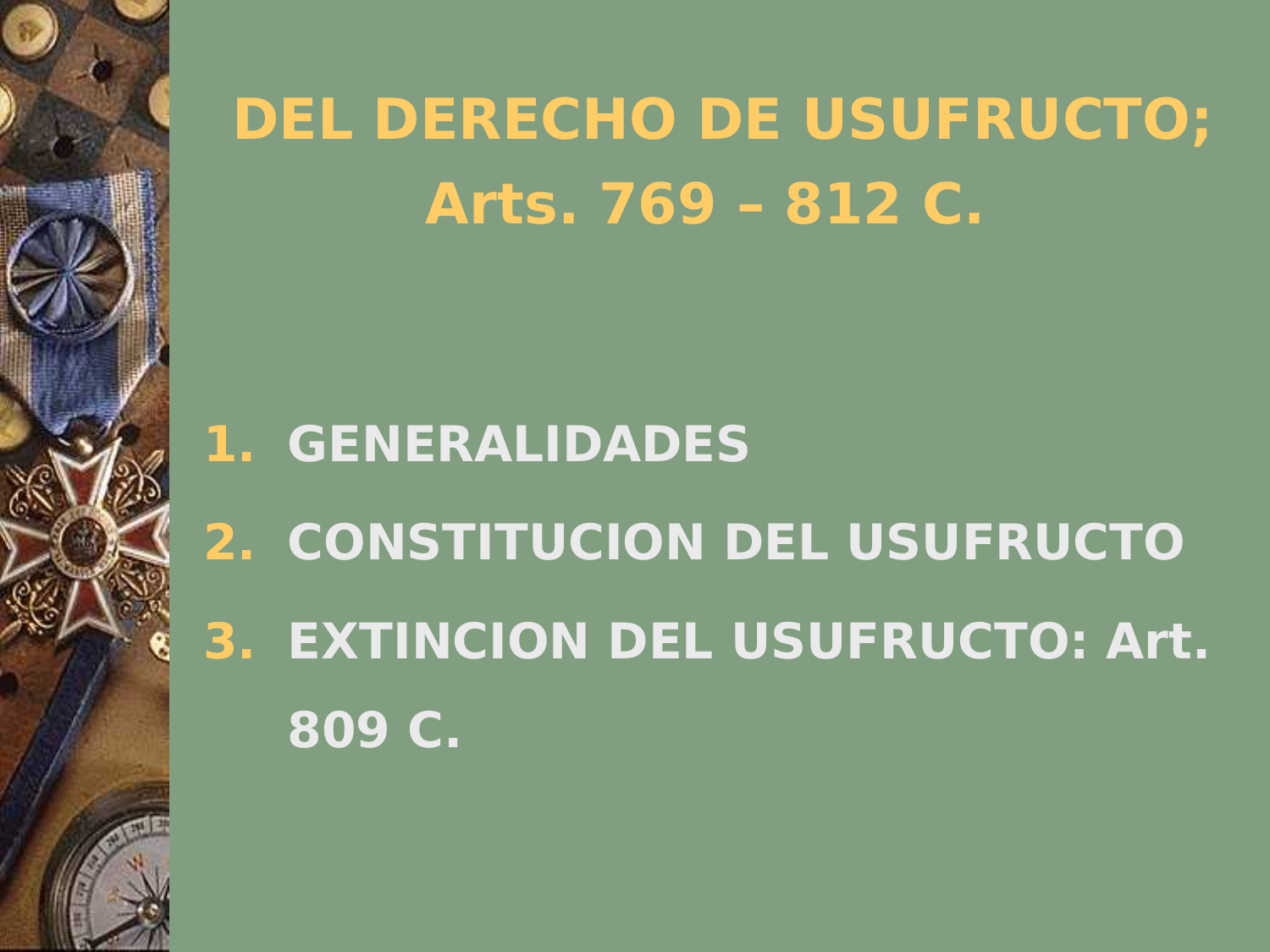

# DEL DERECHO DE USUFRUCTO; Arts. 769 – 812 C.
GENERALIDADES
CONSTITUCION DEL USUFRUCTO
EXTINCION DEL USUFRUCTO: Art. 809 C.